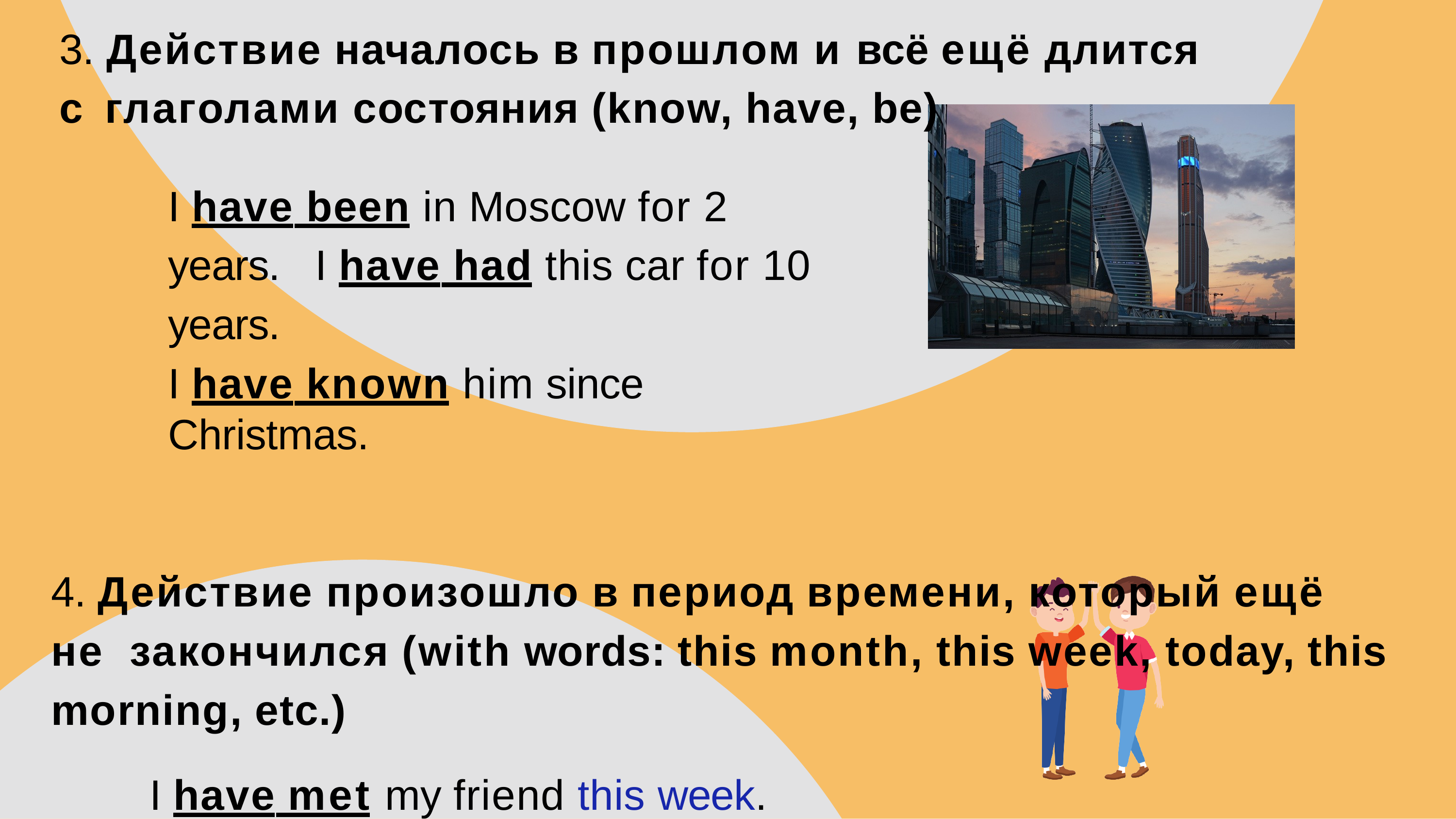

3. Действие началось в прошлом и всё ещё длится с  глаголами состояния (know, have, be)
I have been in Moscow for 2 years.   I have had this car for 10 years.
I have known him since Christmas.

4. Действие произошло в период времени, который ещё не  закончился (with words: this month, this week, today, this
morning, etc.)
I have met my friend this week.
I have read a wonderful book this morning.